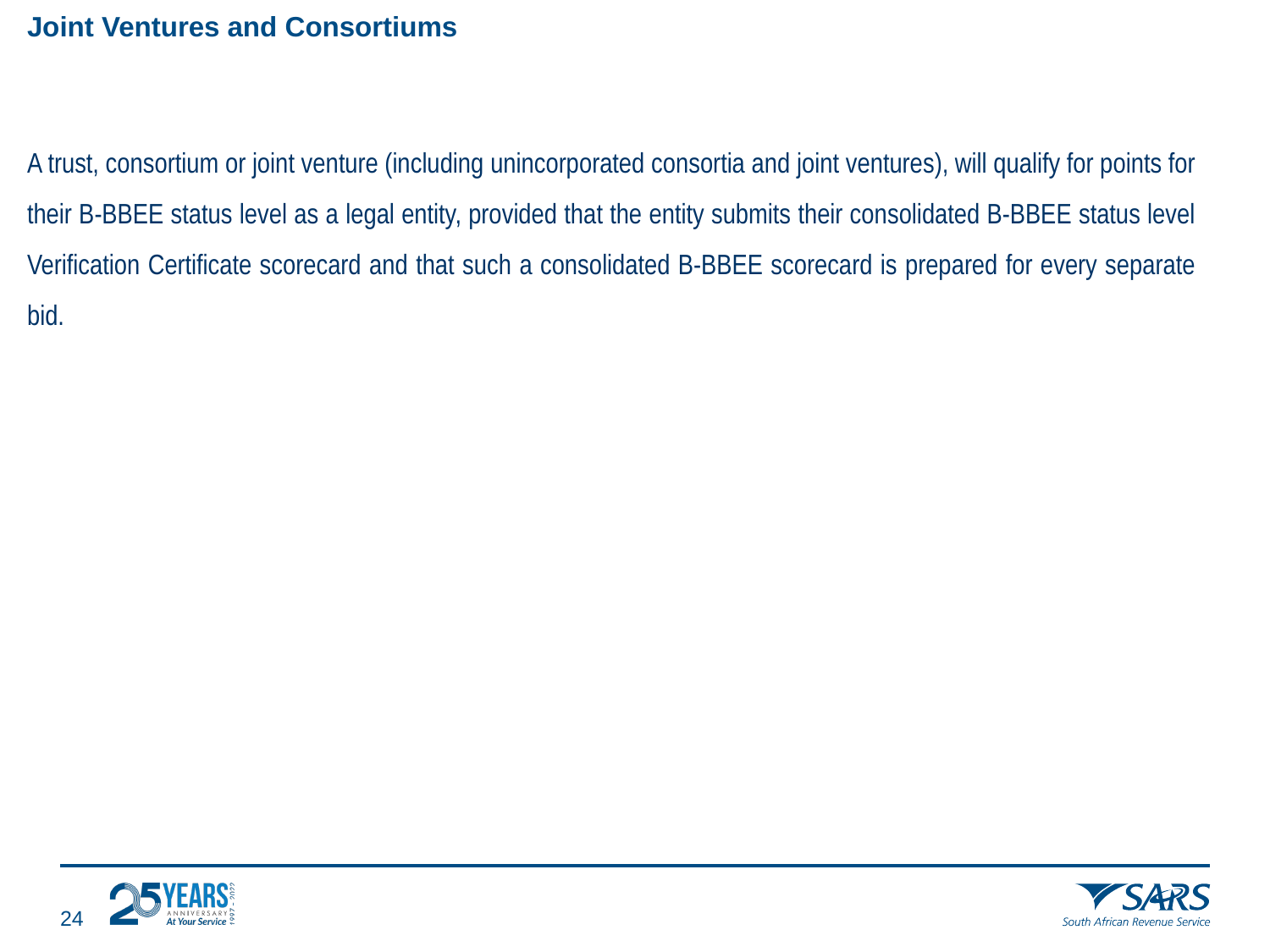

# Joint Ventures and Consortiums

A trust, consortium or joint venture (including unincorporated consortia and joint ventures), will qualify for points for their B-BBEE status level as a legal entity, provided that the entity submits their consolidated B-BBEE status level Verification Certificate scorecard and that such a consolidated B-BBEE scorecard is prepared for every separate bid.
24